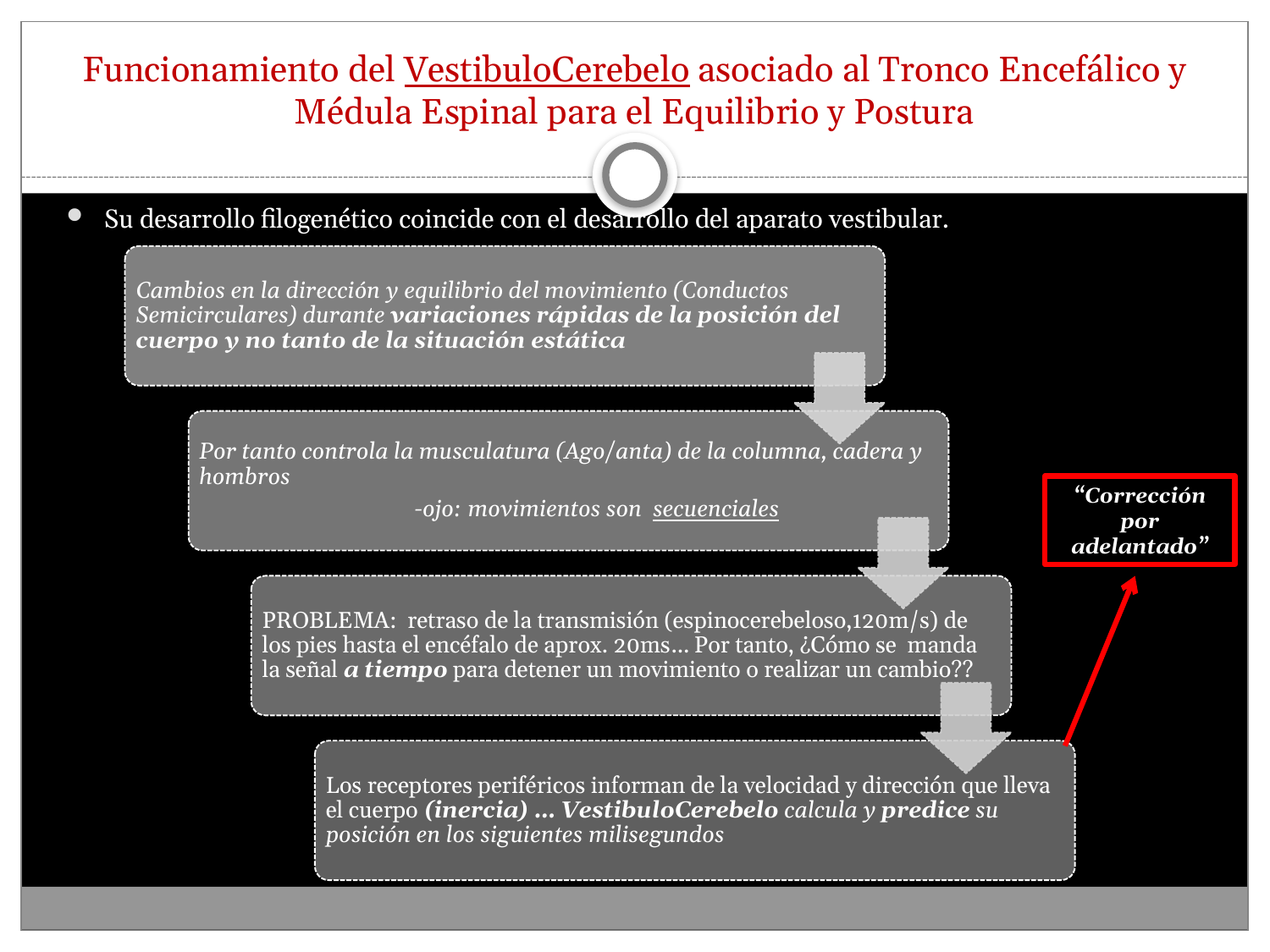

# Funcionamiento del VestibuloCerebelo asociado al Tronco Encefálico y Médula Espinal para el Equilibrio y Postura
Su desarrollo filogenético coincide con el desarrollo del aparato vestibular.

Cambios en la dirección y equilibrio del movimiento (Conductos Semicirculares) durante variaciones rápidas de la posición del cuerpo y no tanto de la situación estática
Por tanto controla la musculatura (Ago/anta) de la columna, cadera y hombros
                                       -ojo: movimientos son  secuenciales
PROBLEMA:  retraso de la transmisión (espinocerebeloso,120m/s) de los pies hasta el encéfalo de aprox. 20ms… Por tanto, ¿Cómo se  manda la señal a tiempo para detener un movimiento o realizar un cambio??
Los receptores periféricos informan de la velocidad y dirección que lleva el cuerpo (inercia) … VestibuloCerebelo calcula y predice su posición en los siguientes milisegundos

“Corrección por adelantado”